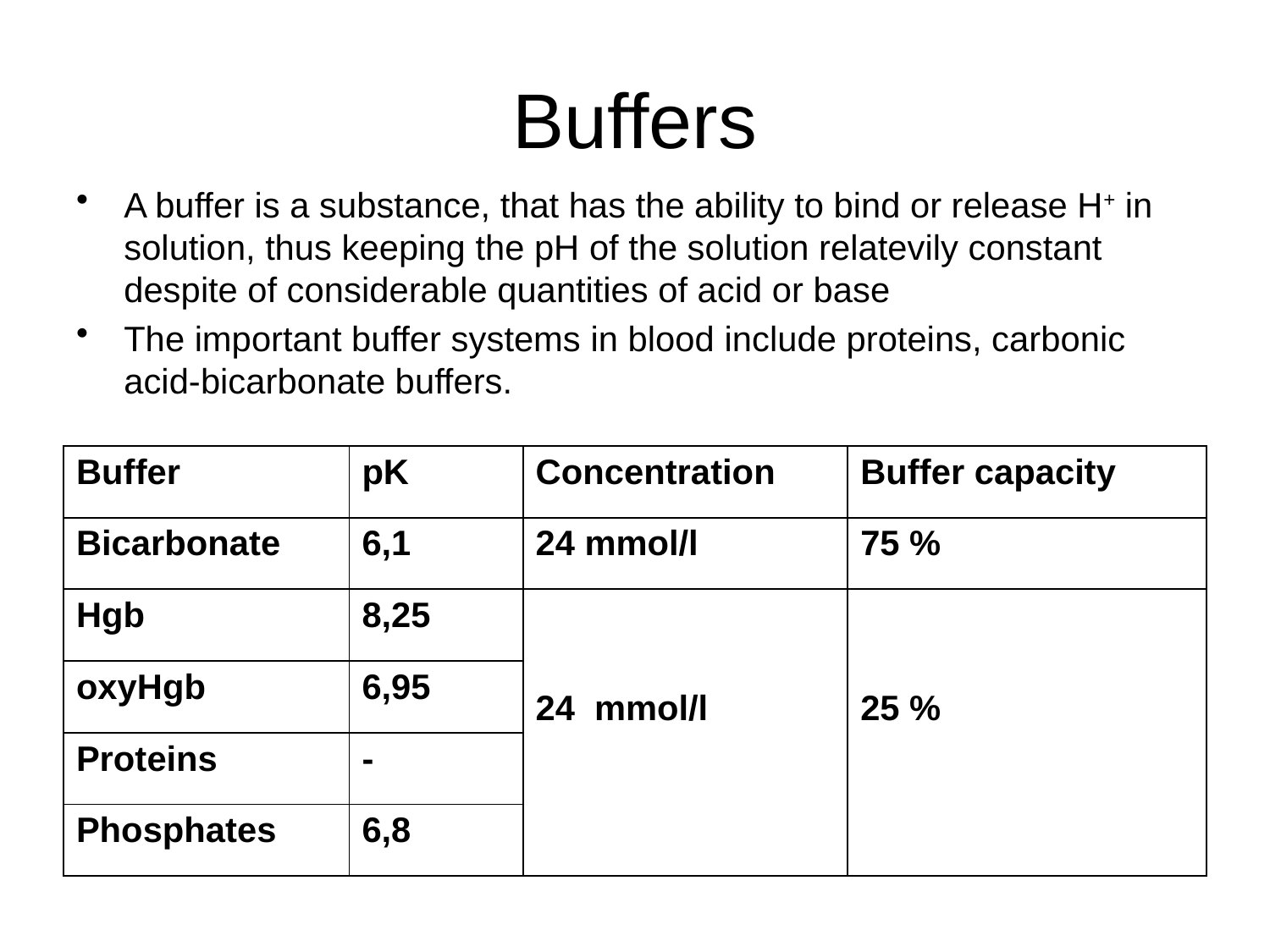

# Buffers
A buffer is a substance, that has the ability to bind or release H+ in solution, thus keeping the pH of the solution relatevily constant despite of considerable quantities of acid or base
The important buffer systems in blood include proteins, carbonic acid-bicarbonate buffers.

| Buffer | pK | Concentration | Buffer capacity |
| --- | --- | --- | --- |
| Bicarbonate | 6,1 | 24 mmol/l | 75 % |
| Hgb | 8,25 | 24 mmol/l | 25 % |
| oxyHgb | 6,95 |  |  |
| Proteins | - |  |  |
| Phosphates | 6,8 |  |  |